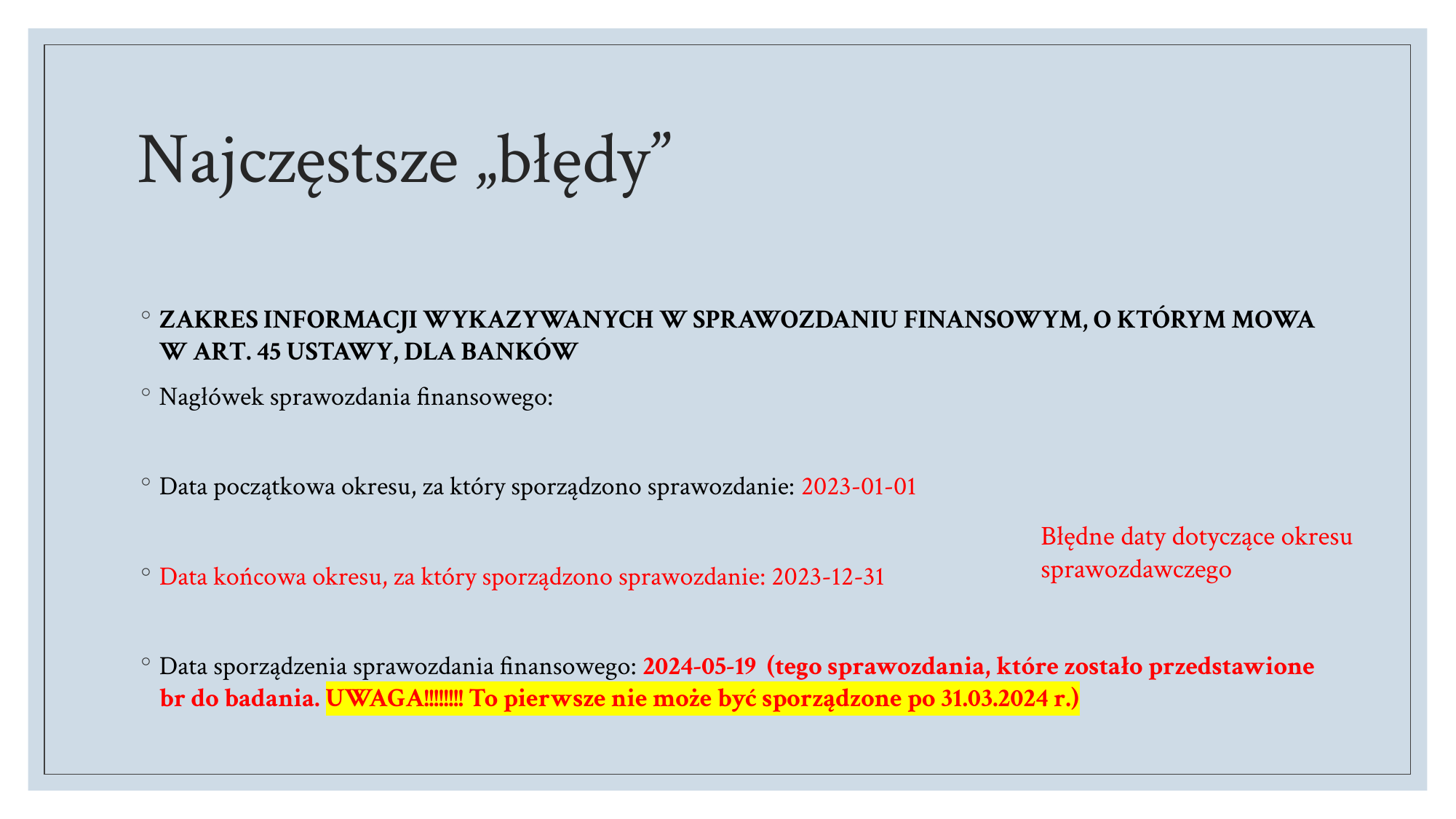

# Najczęstsze „błędy”

ZAKRES INFORMACJI WYKAZYWANYCH W SPRAWOZDANIU FINANSOWYM, O KTÓRYM MOWA W ART. 45 USTAWY, DLA BANKÓW
Nagłówek sprawozdania finansowego:

Data początkowa okresu, za który sporządzono sprawozdanie: 2023-01-01

Data końcowa okresu, za który sporządzono sprawozdanie: 2023-12-31

Data sporządzenia sprawozdania finansowego: 2024-05-19  (tego sprawozdania, które zostało przedstawione br do badania. UWAGA!!!!!!!! To pierwsze nie może być sporządzone po 31.03.2024 r.)
Błędne daty dotyczące okresu sprawozdawczego